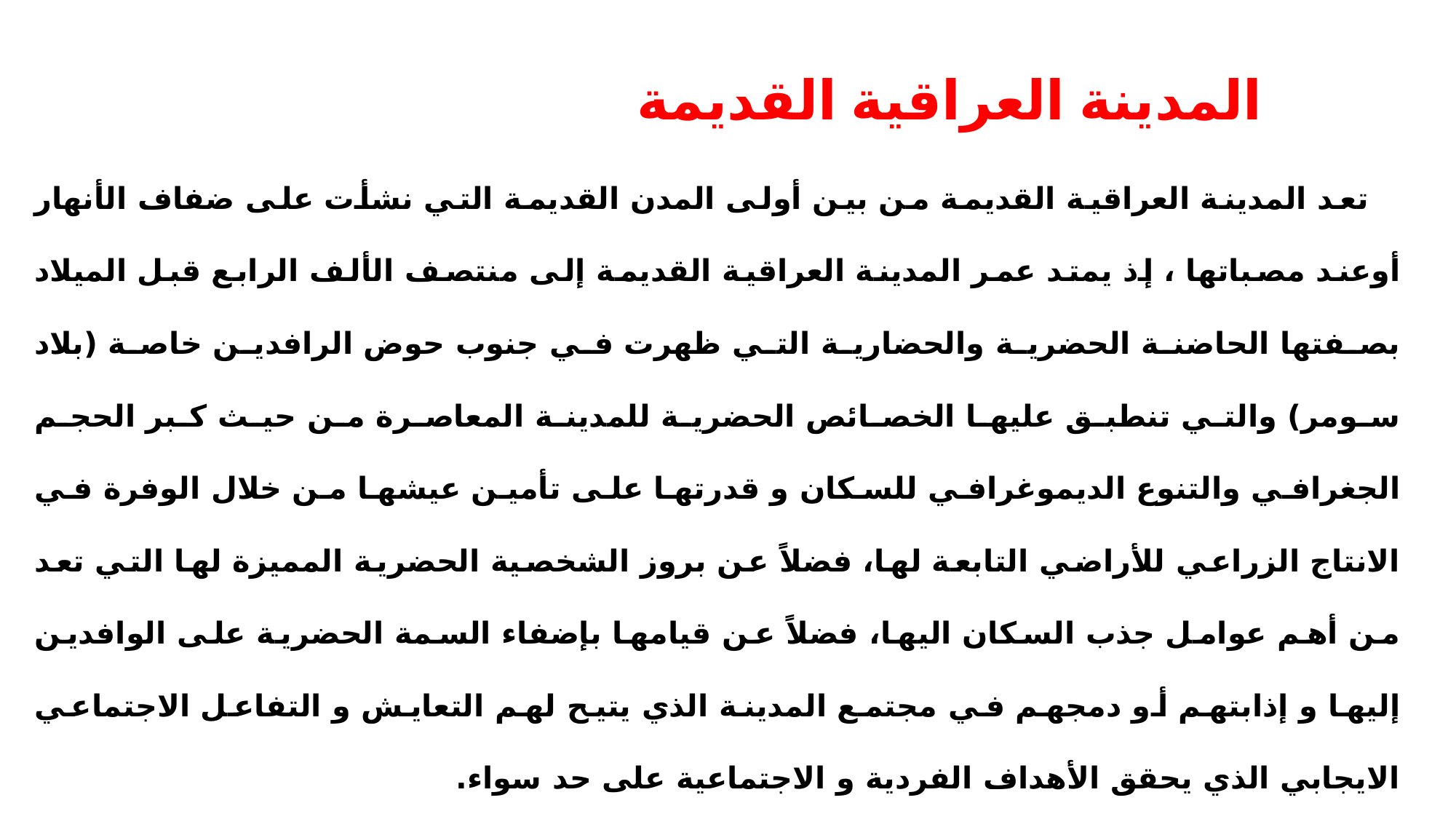

# المدينة العراقية القديمة
   تعد المدينة العراقية القديمة من بين أولى المدن القديمة التي نشأت على ضفاف الأنهار أوعند مصباتها ، إذ يمتد عمر المدينة العراقية القديمة إلى منتصف الألف الرابع قبل الميلاد بصفتها الحاضنة الحضرية والحضارية التي ظهرت في جنوب حوض الرافدين خاصة (بلاد سومر) والتي تنطبق عليها الخصائص الحضرية للمدينة المعاصرة من حيث كبر الحجم الجغرافي والتنوع الديموغرافي للسكان و قدرتها على تأمين عيشها من خلال الوفرة في الانتاج الزراعي للأراضي التابعة لها، فضلاً عن بروز الشخصية الحضرية المميزة لها التي تعد من أهم عوامل جذب السكان اليها، فضلاً عن قيامها بإضفاء السمة الحضرية على الوافدين إليها و إذابتهم أو دمجهم في مجتمع المدينة الذي يتيح لهم التعايش و التفاعل الاجتماعي الايجابي الذي يحقق الأهداف الفردية و الاجتماعية على حد سواء.